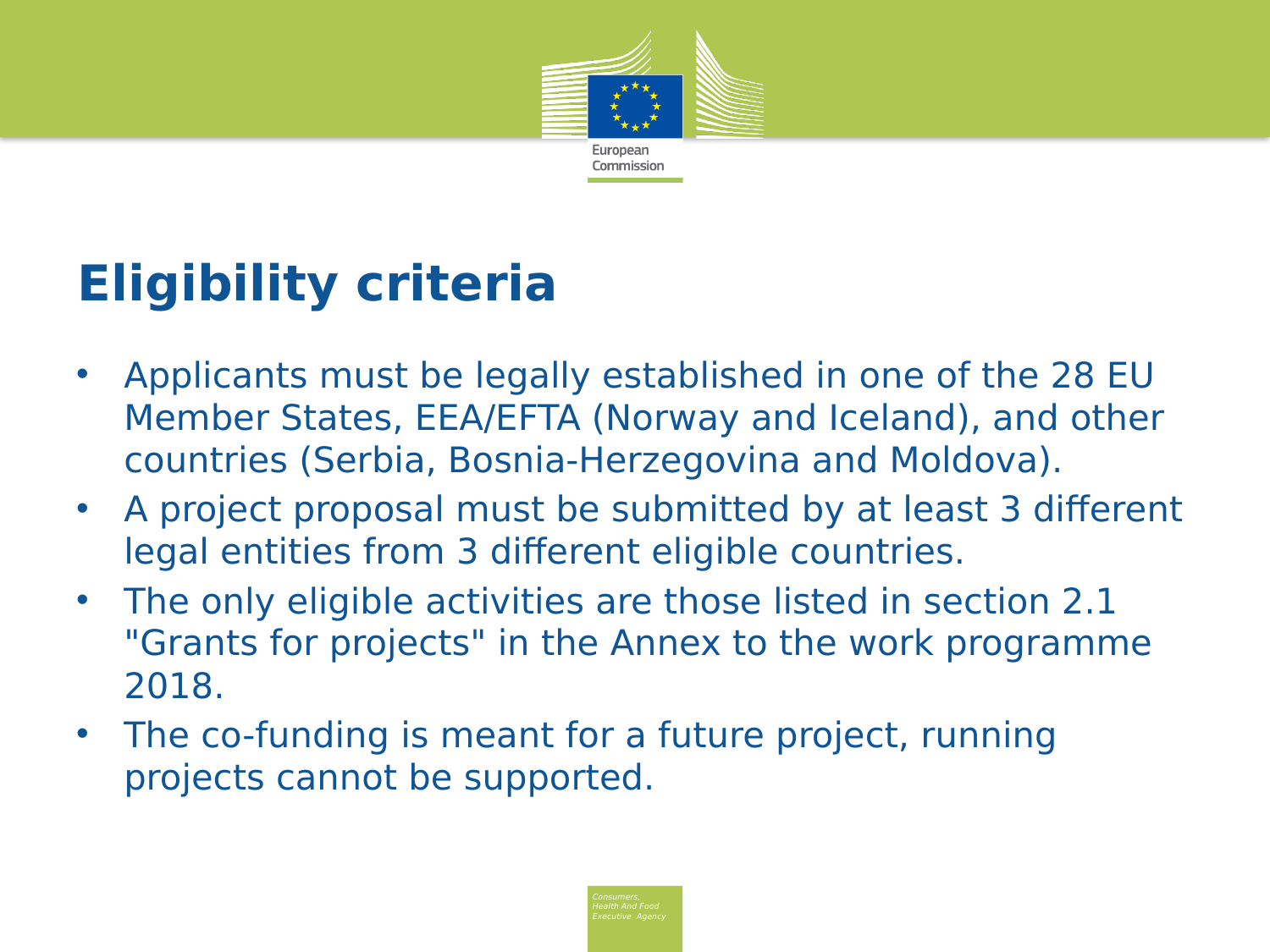

# Eligibility criteria
Applicants must be legally established in one of the 28 EU Member States, EEA/EFTA (Norway and Iceland), and other countries (Serbia, Bosnia-Herzegovina and Moldova).
A project proposal must be submitted by at least 3 different legal entities from 3 different eligible countries.
The only eligible activities are those listed in section 2.1 "Grants for projects" in the Annex to the work programme 2018.
The co-funding is meant for a future project, running projects cannot be supported.